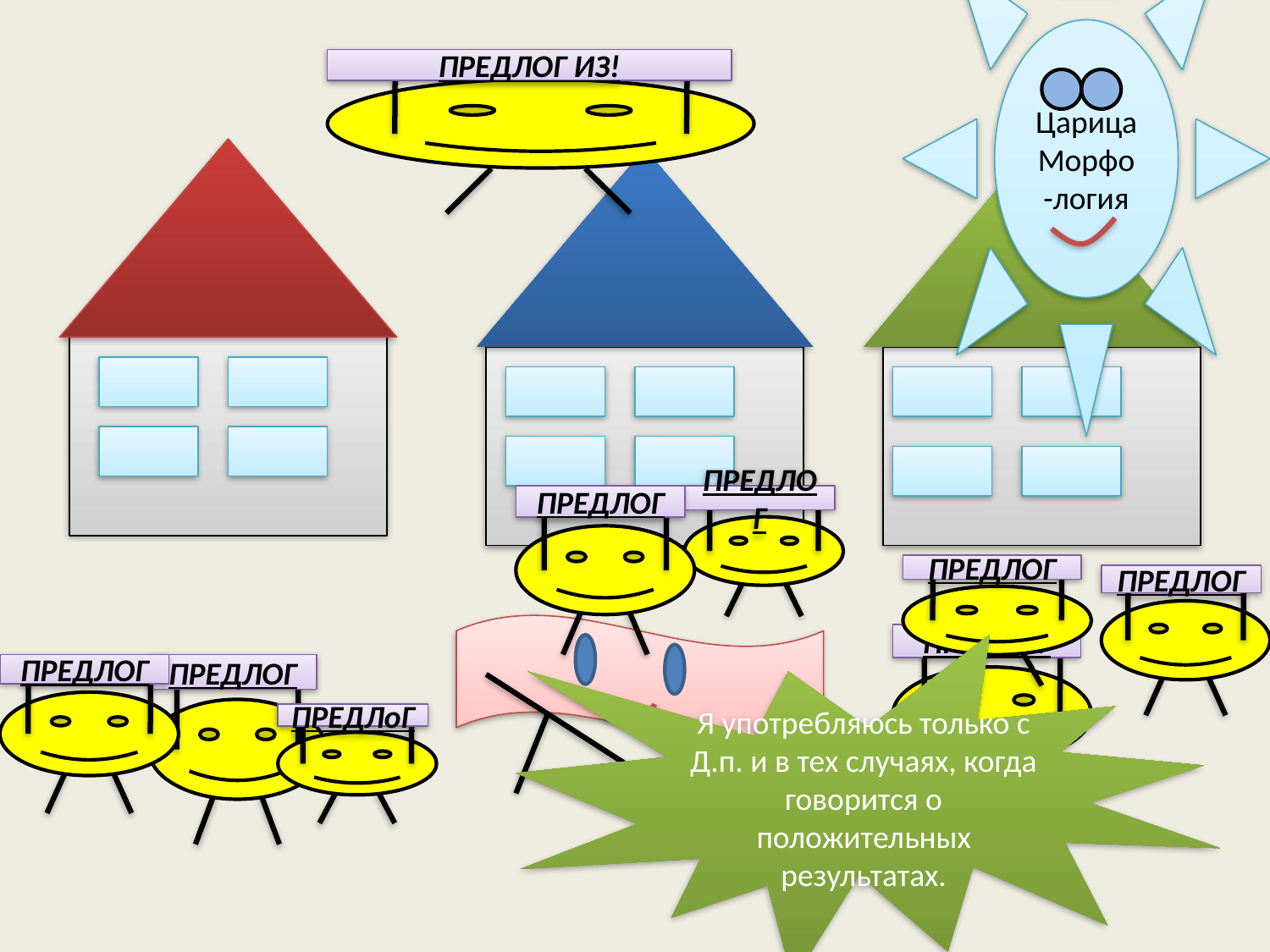

Царица
Морфо-логия

ПРЕДЛОГ ИЗ!

ПРЕДЛОГ

ПРЕДЛОГ

ПРЕДЛОГ

ПРЕДЛОГ

ПРЕДЛОГ

Я употребляюсь только с Д.п. и в тех случаях, когда говорится о положительных результатах.
ПРЕДЛОГ

ПРЕДЛОГ

ПРЕДЛоГ